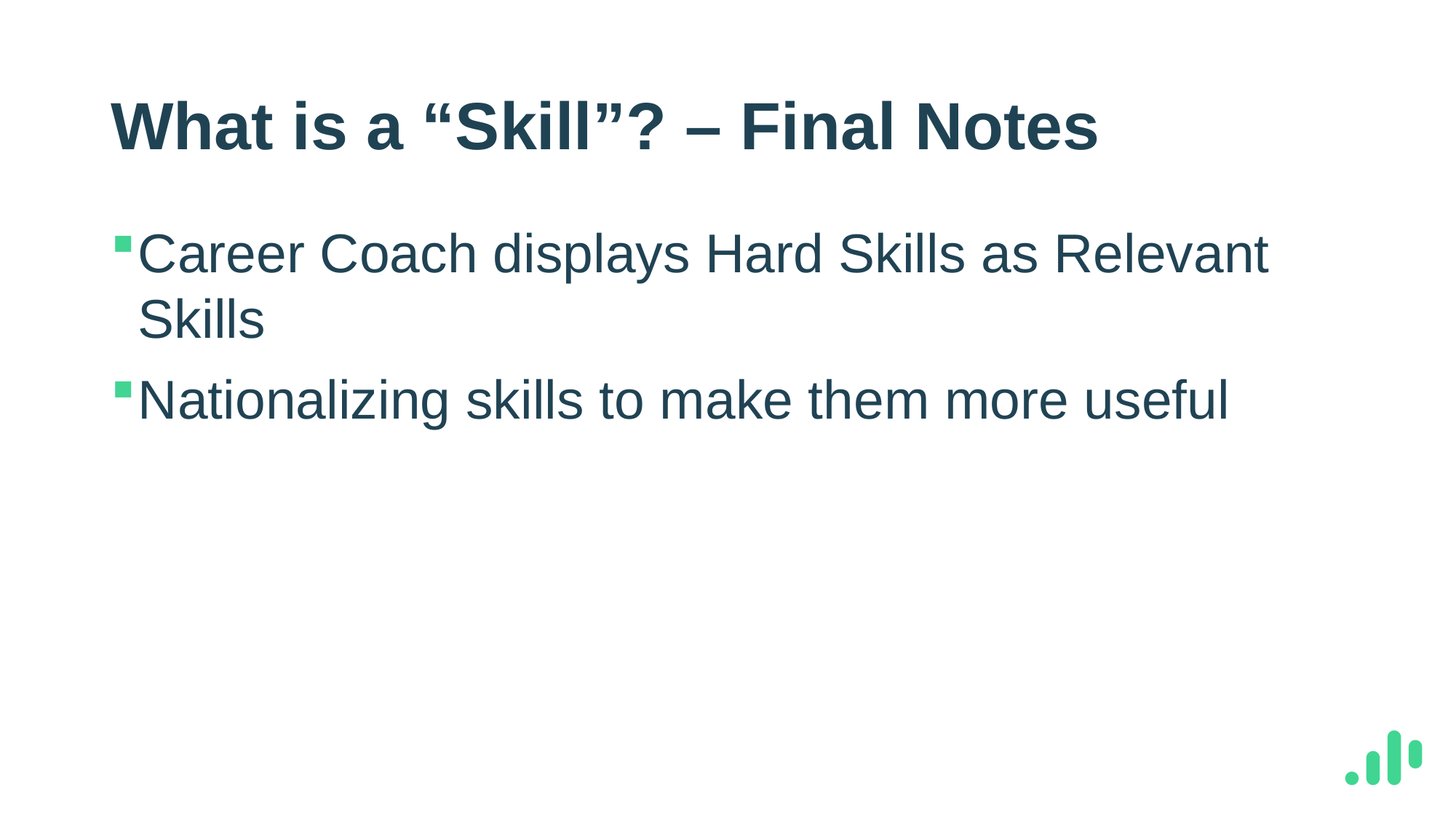

# What is a “Skill”? – Final Notes
Career Coach displays Hard Skills as Relevant Skills
Nationalizing skills to make them more useful